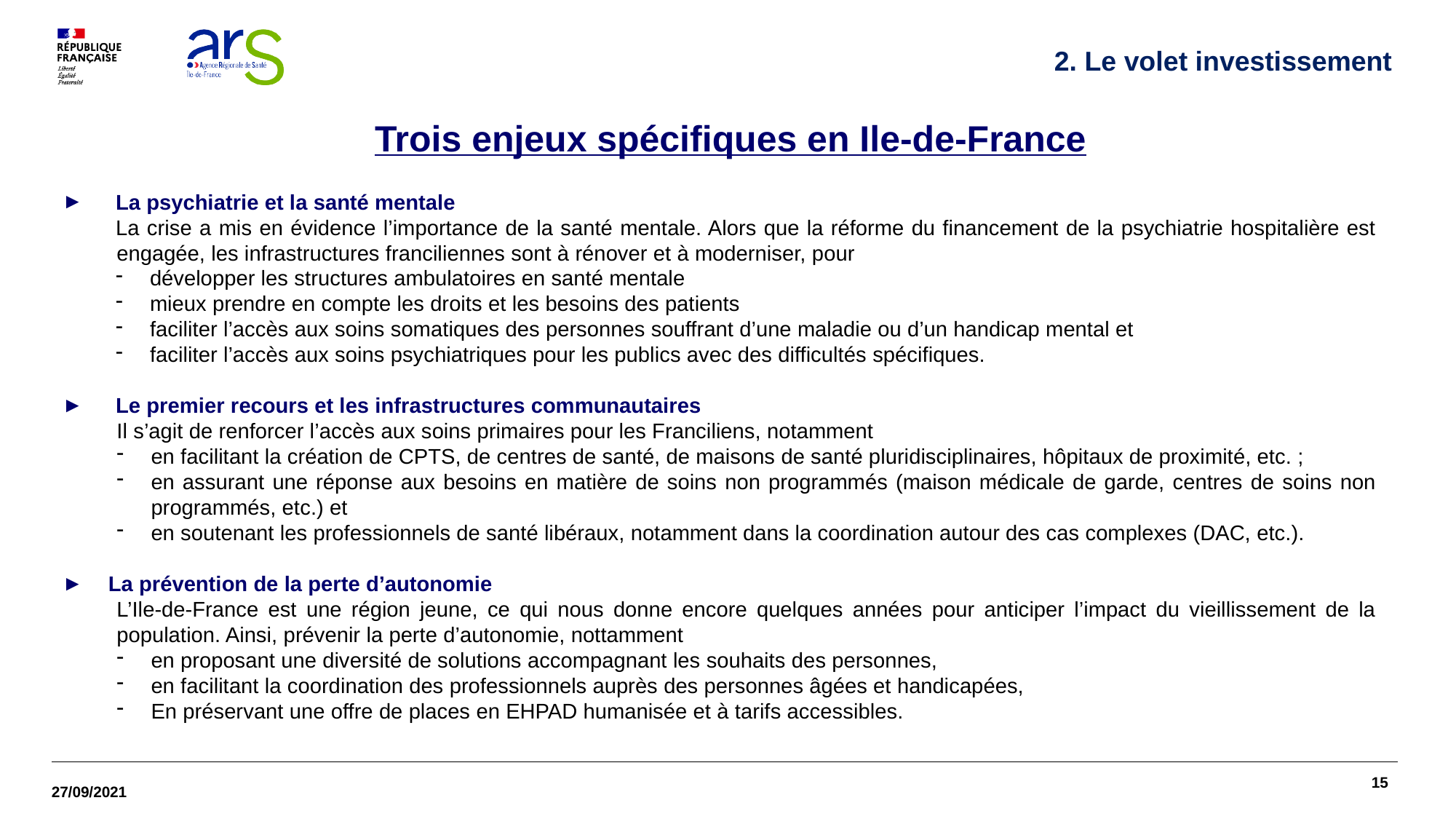

2. Le volet investissement
# Trois enjeux spécifiques en Ile-de-France
La psychiatrie et la santé mentale
La crise a mis en évidence l’importance de la santé mentale. Alors que la réforme du financement de la psychiatrie hospitalière est engagée, les infrastructures franciliennes sont à rénover et à moderniser, pour
développer les structures ambulatoires en santé mentale
mieux prendre en compte les droits et les besoins des patients
faciliter l’accès aux soins somatiques des personnes souffrant d’une maladie ou d’un handicap mental et
faciliter l’accès aux soins psychiatriques pour les publics avec des difficultés spécifiques.

Le premier recours et les infrastructures communautaires
Il s’agit de renforcer l’accès aux soins primaires pour les Franciliens, notamment
en facilitant la création de CPTS, de centres de santé, de maisons de santé pluridisciplinaires, hôpitaux de proximité, etc. ;
en assurant une réponse aux besoins en matière de soins non programmés (maison médicale de garde, centres de soins non programmés, etc.) et
en soutenant les professionnels de santé libéraux, notamment dans la coordination autour des cas complexes (DAC, etc.).

  La prévention de la perte d’autonomie
L’Ile-de-France est une région jeune, ce qui nous donne encore quelques années pour anticiper l’impact du vieillissement de la population. Ainsi, prévenir la perte d’autonomie, nottamment
en proposant une diversité de solutions accompagnant les souhaits des personnes,
en facilitant la coordination des professionnels auprès des personnes âgées et handicapées,
En préservant une offre de places en EHPAD humanisée et à tarifs accessibles.

15
27/09/2021